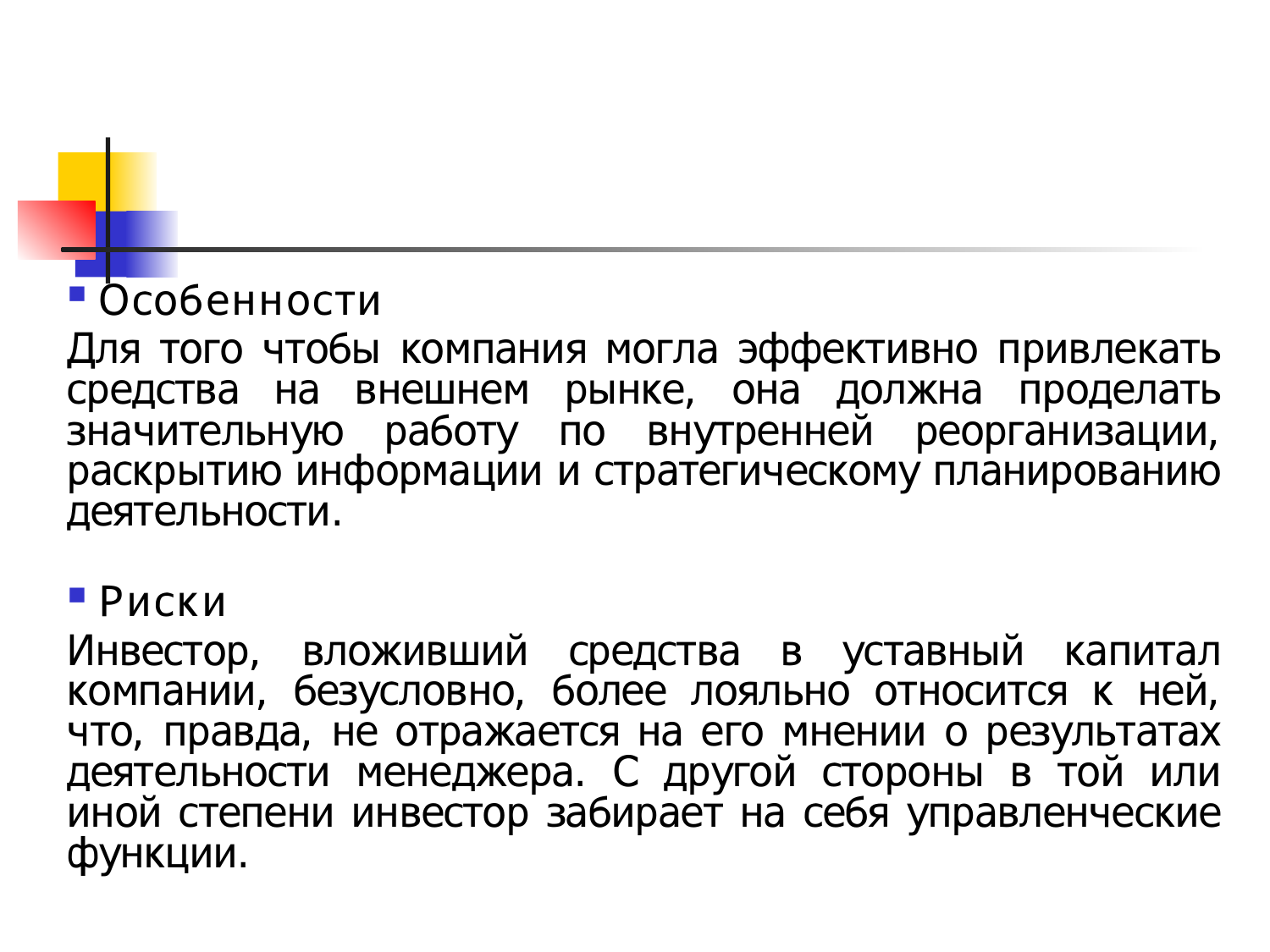

Особенности
Для того чтобы компания могла эффективно привлекать средства на внешнем рынке, она должна проделать значительную работу по внутренней реорганизации, раскрытию информации и стратегическому планированию деятельности.

 Риски
Инвестор, вложивший средства в уставный капитал компании, безусловно, более лояльно относится к ней, что, правда, не отражается на его мнении о результатах деятельности менеджера. С другой стороны в той или иной степени инвестор забирает на себя управленческие функции.